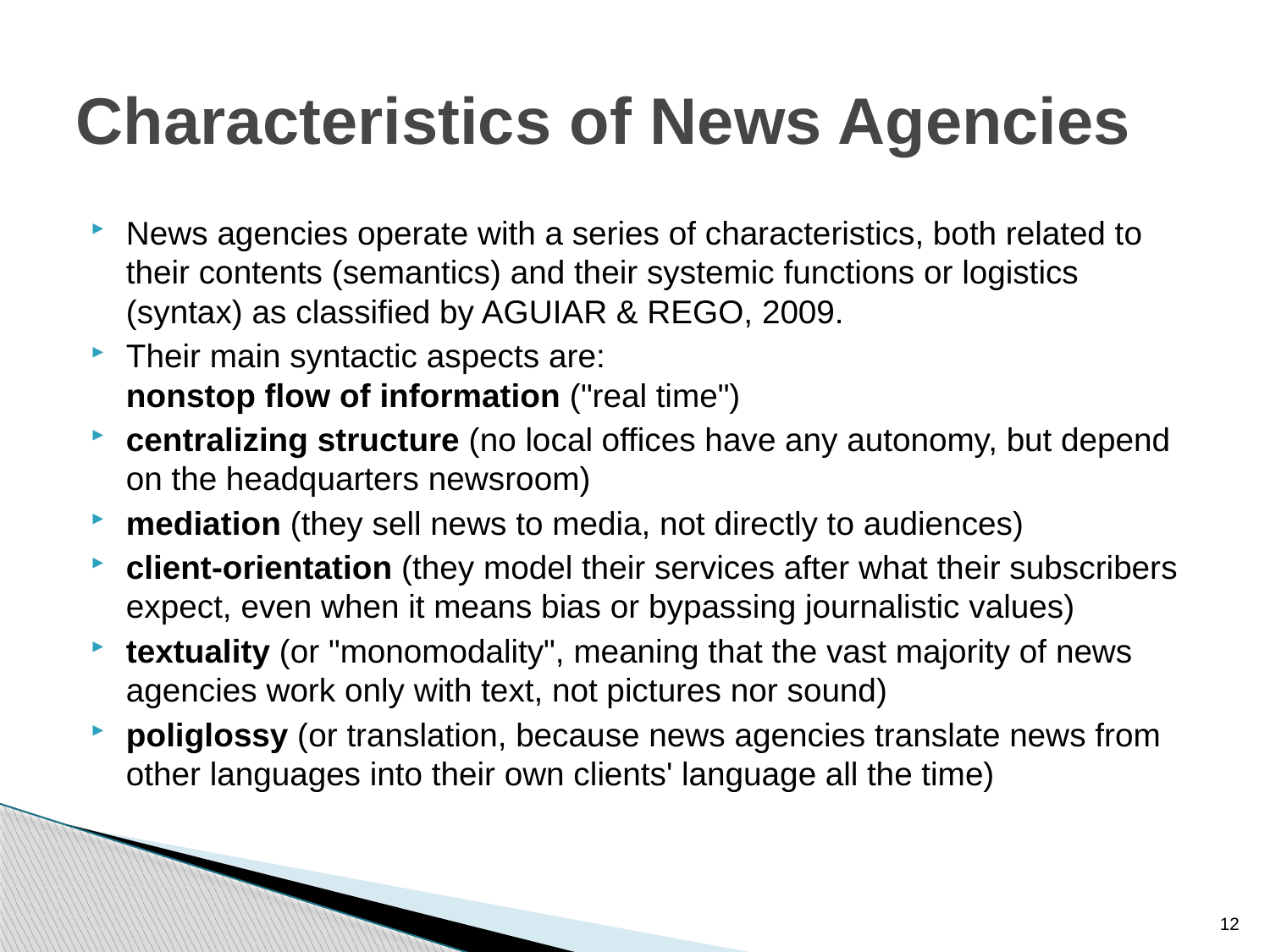

# Characteristics of News Agencies
News agencies operate with a series of characteristics, both related to their contents (semantics) and their systemic functions or logistics (syntax) as classified by AGUIAR & REGO, 2009.
Their main syntactic aspects are: 
nonstop flow of information ("real time")
centralizing structure (no local offices have any autonomy, but depend on the headquarters newsroom)
mediation (they sell news to media, not directly to audiences)
client-orientation (they model their services after what their subscribers expect, even when it means bias or bypassing journalistic values)
textuality (or "monomodality", meaning that the vast majority of news agencies work only with text, not pictures nor sound)
poliglossy (or translation, because news agencies translate news from other languages into their own clients' language all the time)

12